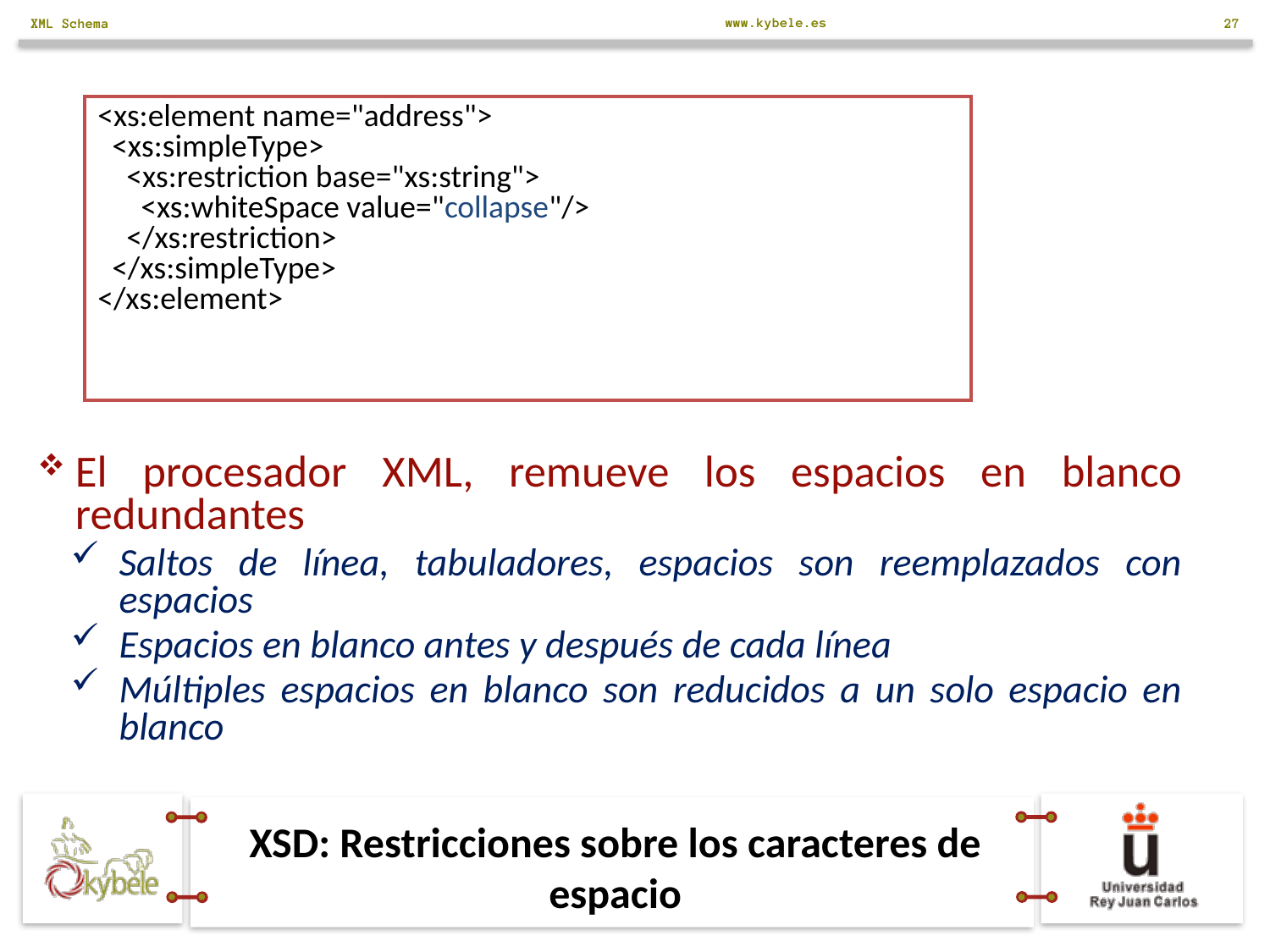

XML Schema
27
<xs:element name="address">
  <xs:simpleType>
    <xs:restriction base="xs:string">
      <xs:whiteSpace value="collapse"/>
    </xs:restriction>
  </xs:simpleType>
</xs:element>
El procesador XML, remueve los espacios en blanco redundantes
Saltos de línea, tabuladores, espacios son reemplazados con espacios
Espacios en blanco antes y después de cada línea
Múltiples espacios en blanco son reducidos a un solo espacio en blanco
# XSD: Restricciones sobre los caracteres de espacio